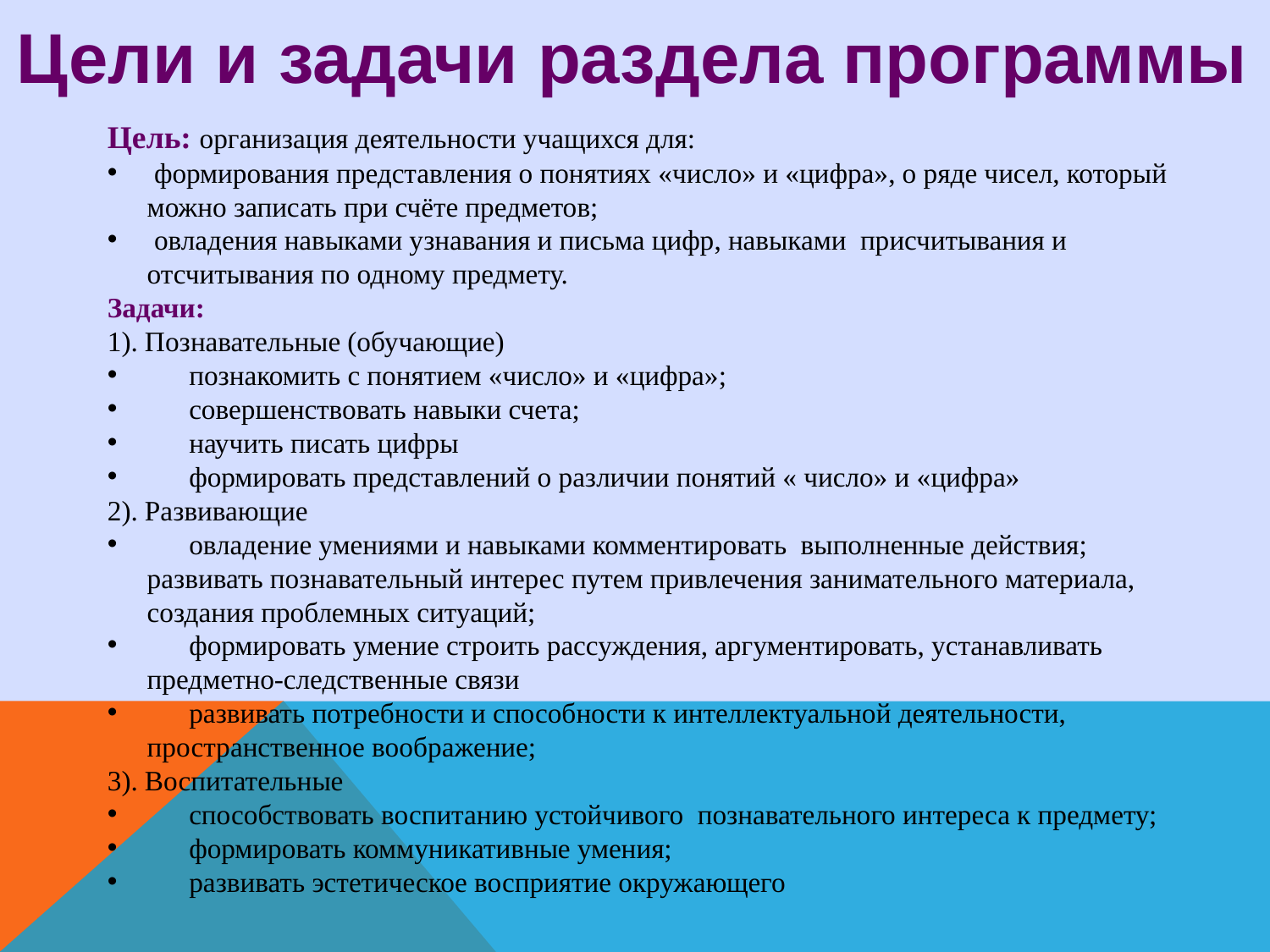

Цели и задачи раздела программы
Цель: организация деятельности учащихся для:
 формирования представления о понятиях «число» и «цифра», о ряде чисел, который можно записать при счёте предметов;
 овладения навыками узнавания и письма цифр, навыками  присчитывания и отсчитывания по одному предмету.
Задачи:
1). Познавательные (обучающие)
      познакомить с понятием «число» и «цифра»;
      совершенствовать навыки счета;
      научить писать цифры
      формировать представлений о различии понятий « число» и «цифра»
2). Развивающие
      овладение умениями и навыками комментировать  выполненные действия; развивать познавательный интерес путем привлечения занимательного материала,   создания проблемных ситуаций;
      формировать умение строить рассуждения, аргументировать, устанавливать предметно-следственные связи
      развивать потребности и способности к интеллектуальной деятельности, пространственное воображение;
3). Воспитательные
      способствовать воспитанию устойчивого  познавательного интереса к предмету;
      формировать коммуникативные умения;
      развивать эстетическое восприятие окружающего